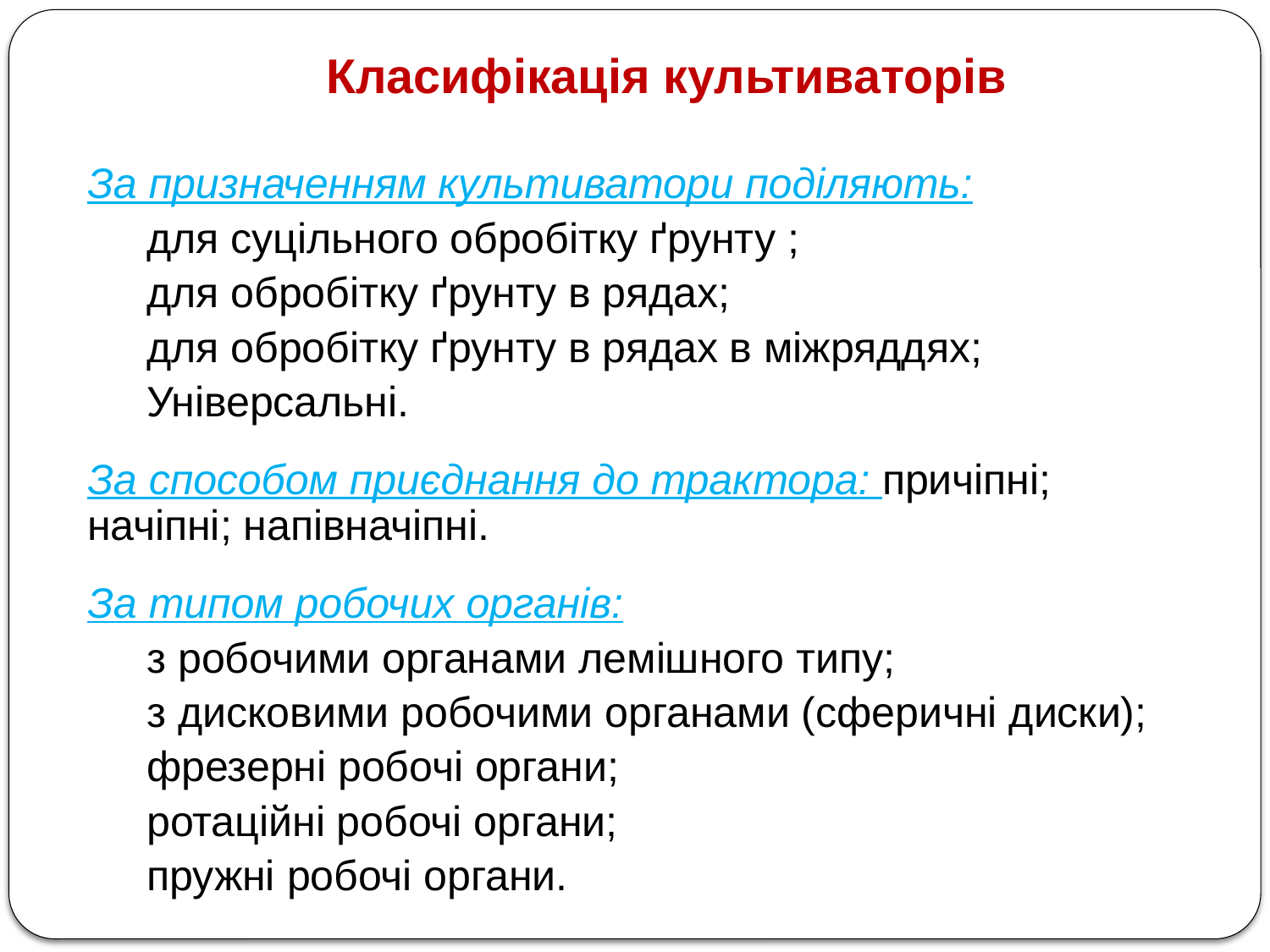

# Класифікація культиваторів
За призначенням культиватори поділяють:
     для суцільного обробітку ґрунту ;
     для обробітку ґрунту в рядах;
     для обробітку ґрунту в рядах в міжряддях;
     Універсальні.

За способом приєднання до трактора: причіпні; начіпні; напівначіпні.

За типом робочих органів:
     з робочими органами лемішного типу;
     з дисковими робочими органами (сферичні диски);
     фрезерні робочі органи;
     ротаційні робочі органи;
     пружні робочі органи.